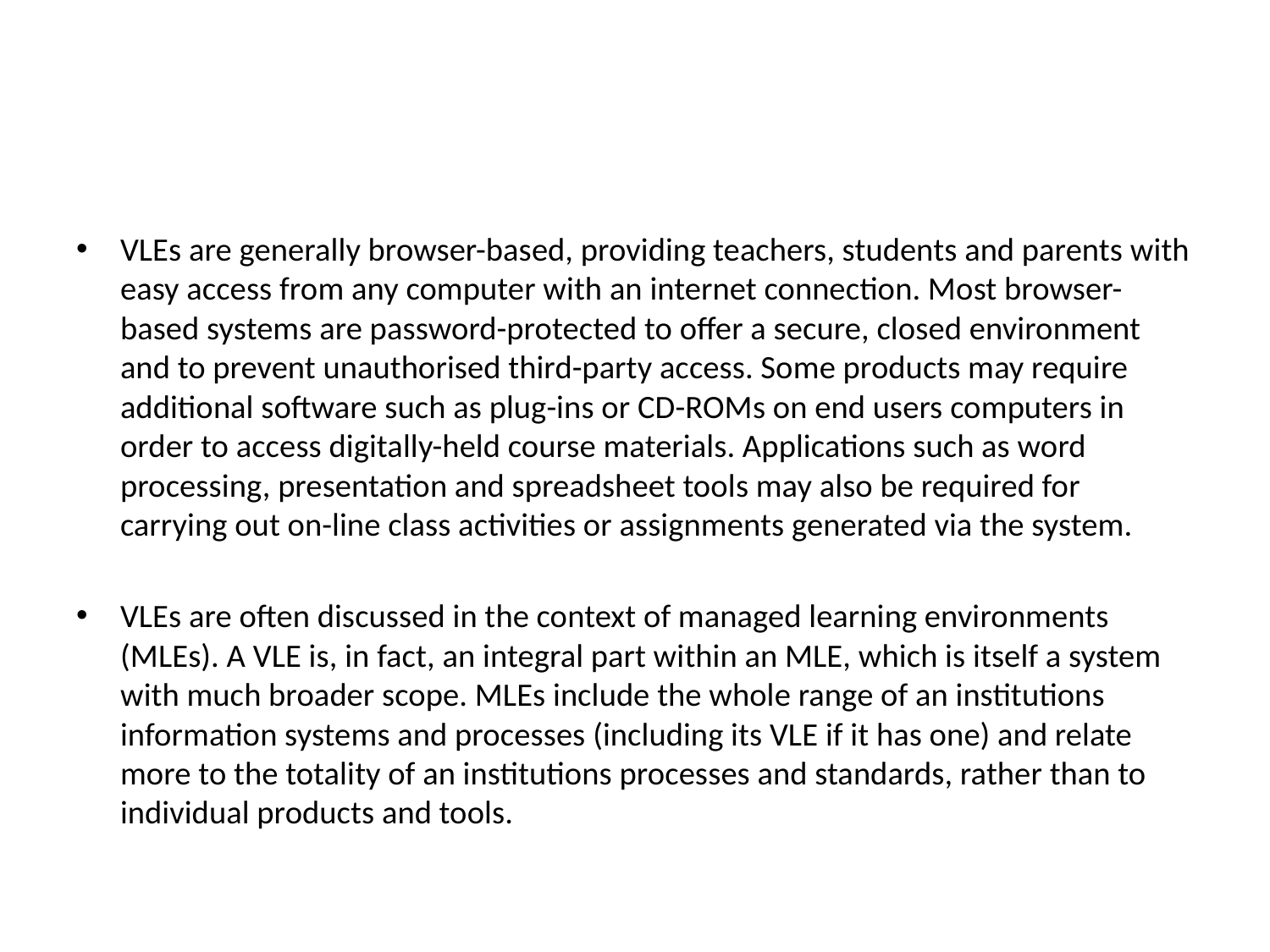

#
VLEs are generally browser-based, providing teachers, students and parents with easy access from any computer with an internet connection. Most browser-based systems are password-protected to offer a secure, closed environment and to prevent unauthorised third-party access. Some products may require additional software such as plug-ins or CD-ROMs on end users computers in order to access digitally-held course materials. Applications such as word processing, presentation and spreadsheet tools may also be required for carrying out on-line class activities or assignments generated via the system.

VLEs are often discussed in the context of managed learning environments (MLEs). A VLE is, in fact, an integral part within an MLE, which is itself a system with much broader scope. MLEs include the whole range of an institutions information systems and processes (including its VLE if it has one) and relate more to the totality of an institutions processes and standards, rather than to individual products and tools.